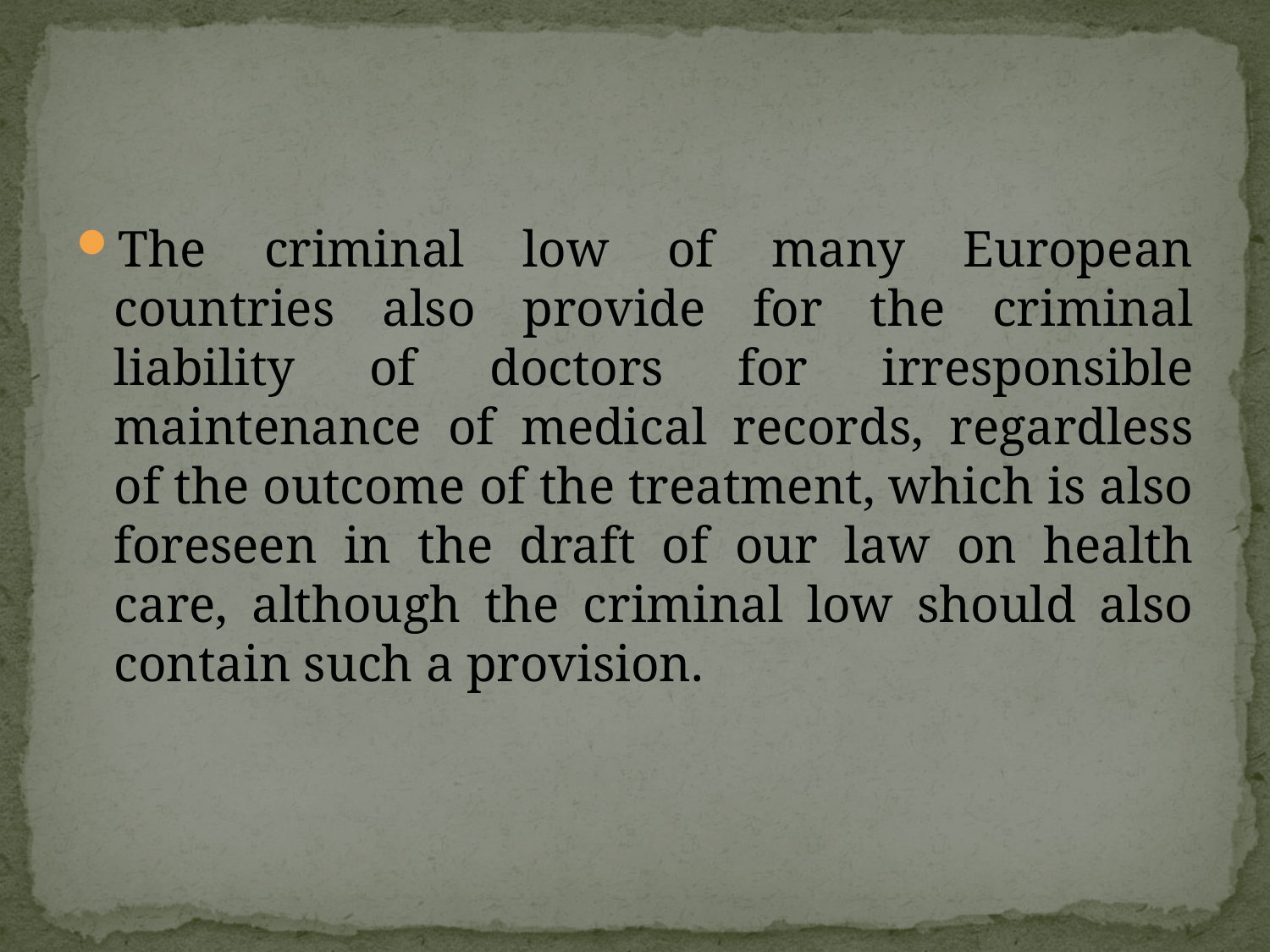

The criminal low of many European countries also provide for the criminal liability of doctors for irresponsible maintenance of medical records, regardless of the outcome of the treatment, which is also foreseen in the draft of our law on health care, although the criminal low should also contain such a provision.